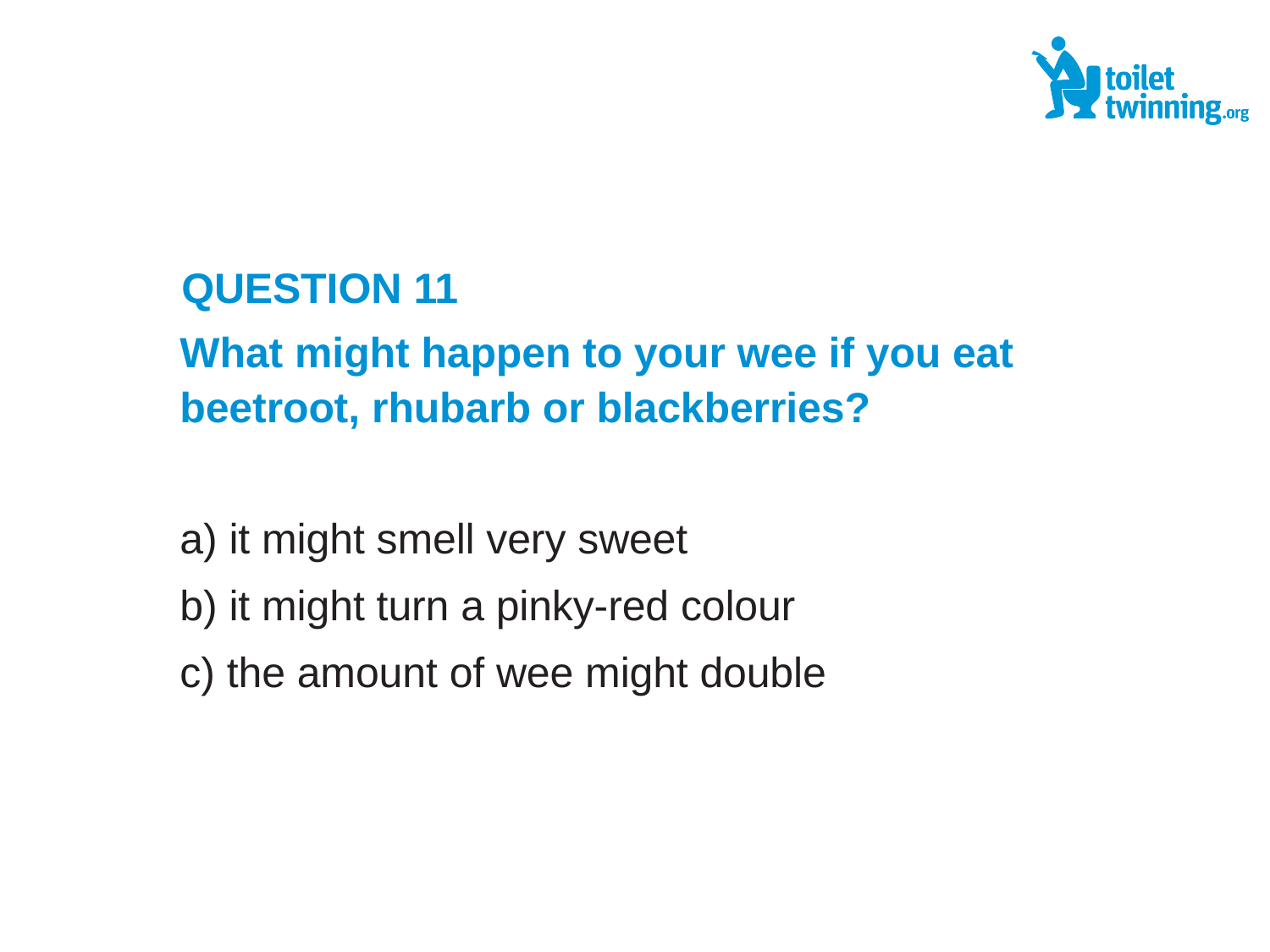

QUESTION 11
What might happen to your wee if you eat beetroot, rhubarb or blackberries?

a) it might smell very sweet
b) it might turn a pinky-red colour
c) the amount of wee might double